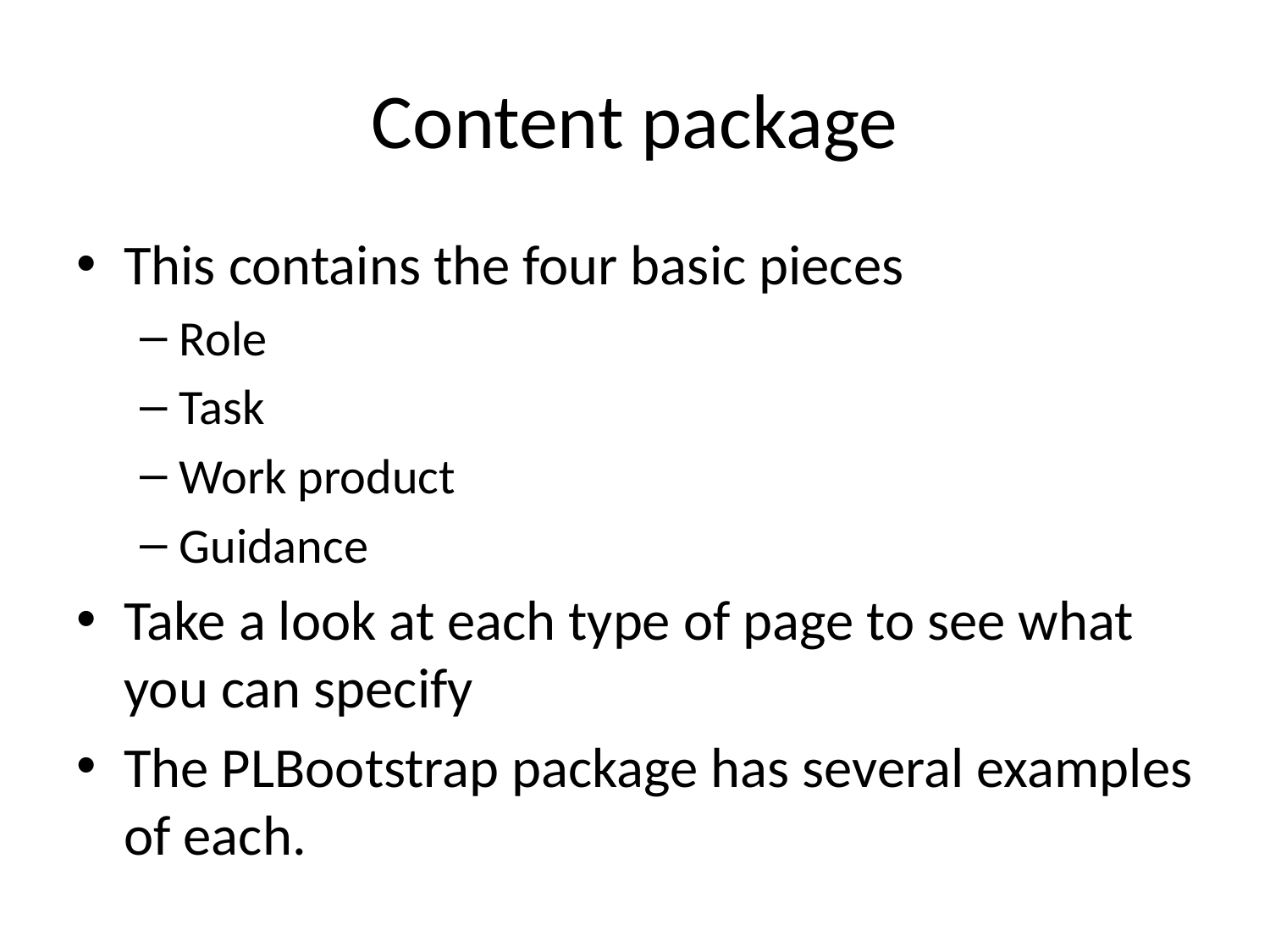

# Content package
This contains the four basic pieces
Role
Task
Work product
Guidance
Take a look at each type of page to see what you can specify
The PLBootstrap package has several examples of each.